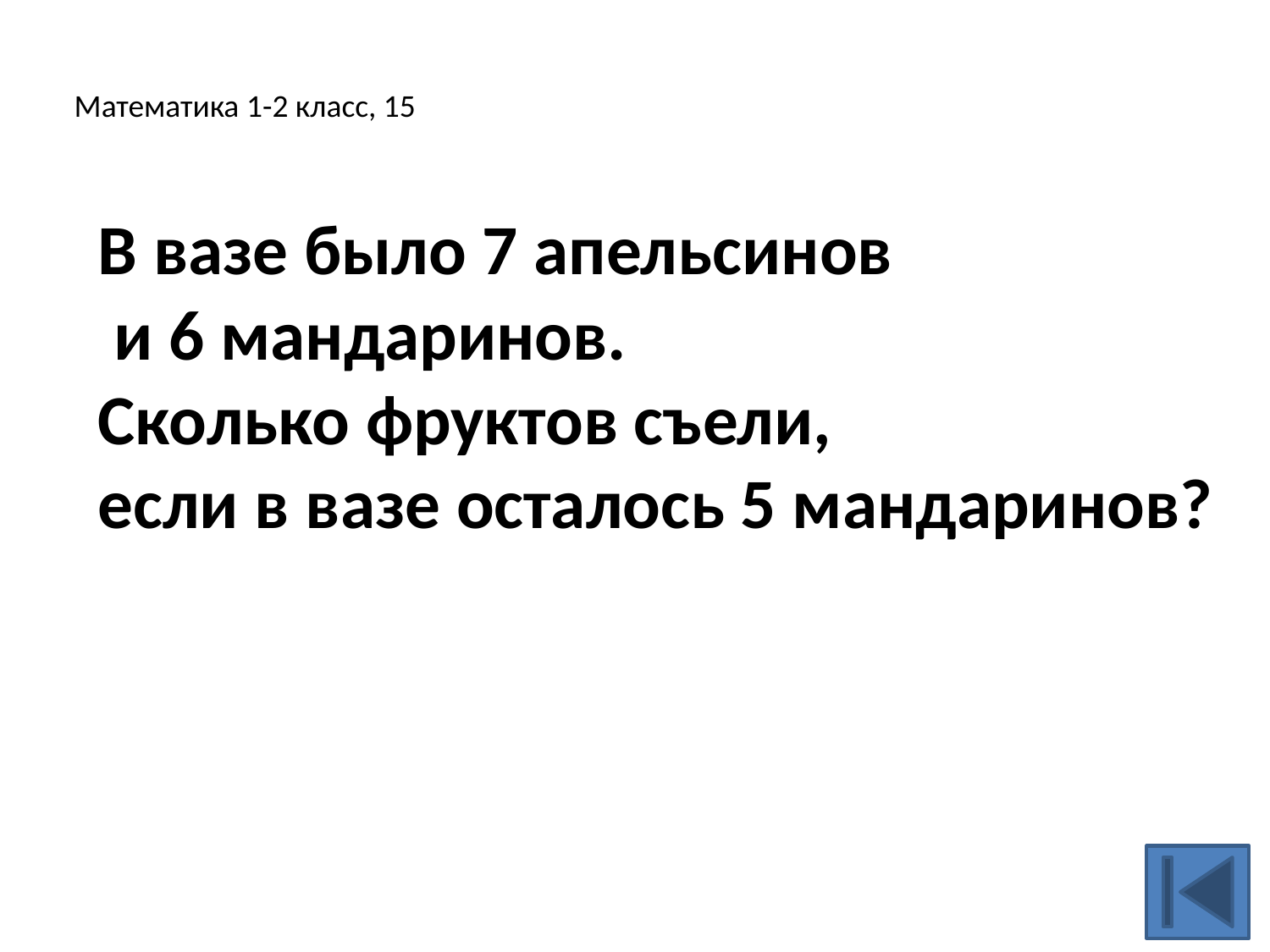

Математика 1-2 класс, 15
В вазе было 7 апельсинов
 и 6 мандаринов.
Сколько фруктов съели,
если в вазе осталось 5 мандаринов?